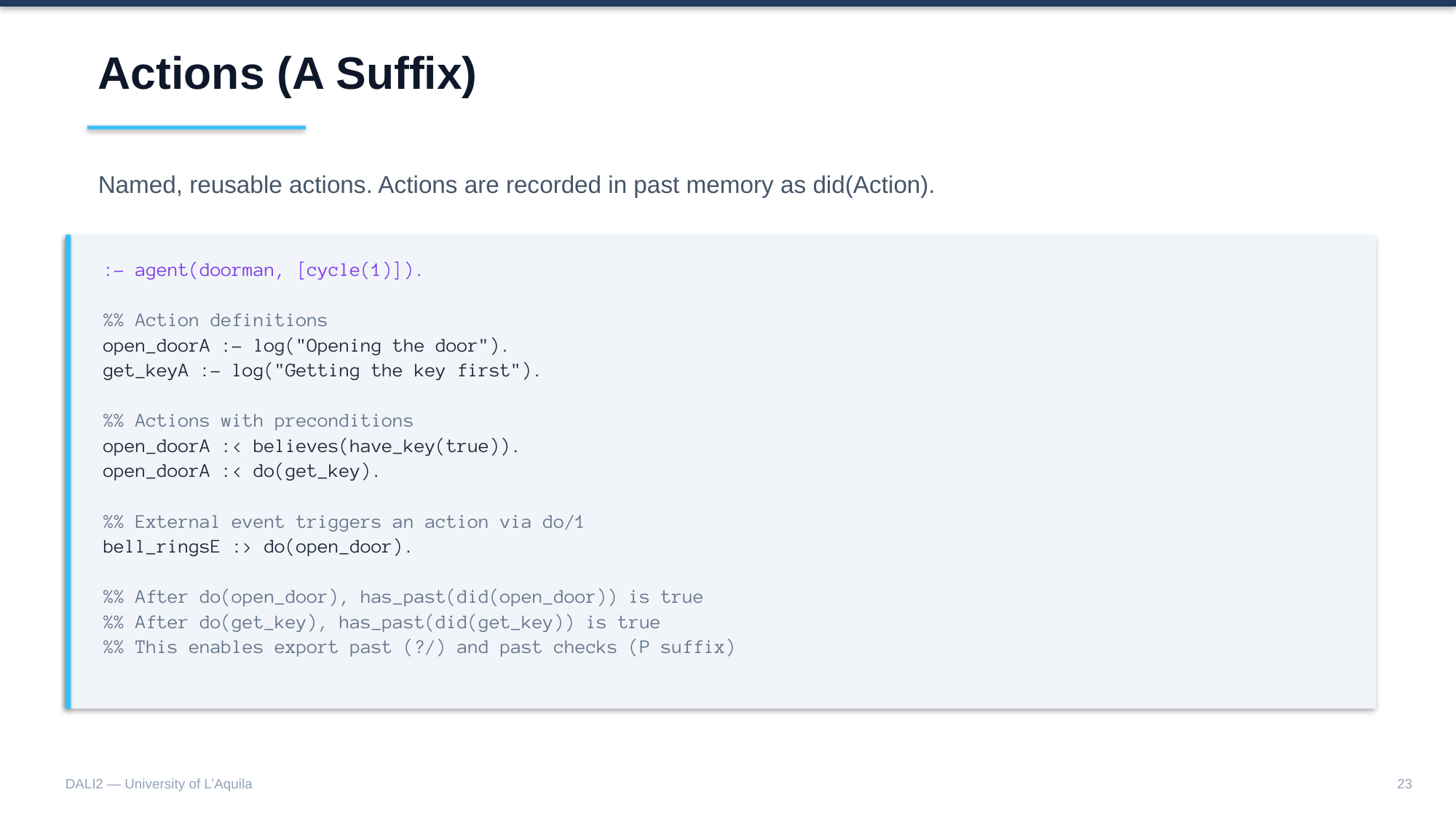

Actions (A Suffix)

Named, reusable actions. Actions are recorded in past memory as did(Action).

:- agent(doorman, [cycle(1)]).

%% Action definitions
open_doorA :- log("Opening the door").
get_keyA :- log("Getting the key first").

%% Actions with preconditions
open_doorA :< believes(have_key(true)).
open_doorA :< do(get_key).

%% External event triggers an action via do/1
bell_ringsE :> do(open_door).

%% After do(open_door), has_past(did(open_door)) is true
%% After do(get_key), has_past(did(get_key)) is true
%% This enables export past (?/) and past checks (P suffix)
DALI2 — University of L’Aquila
23